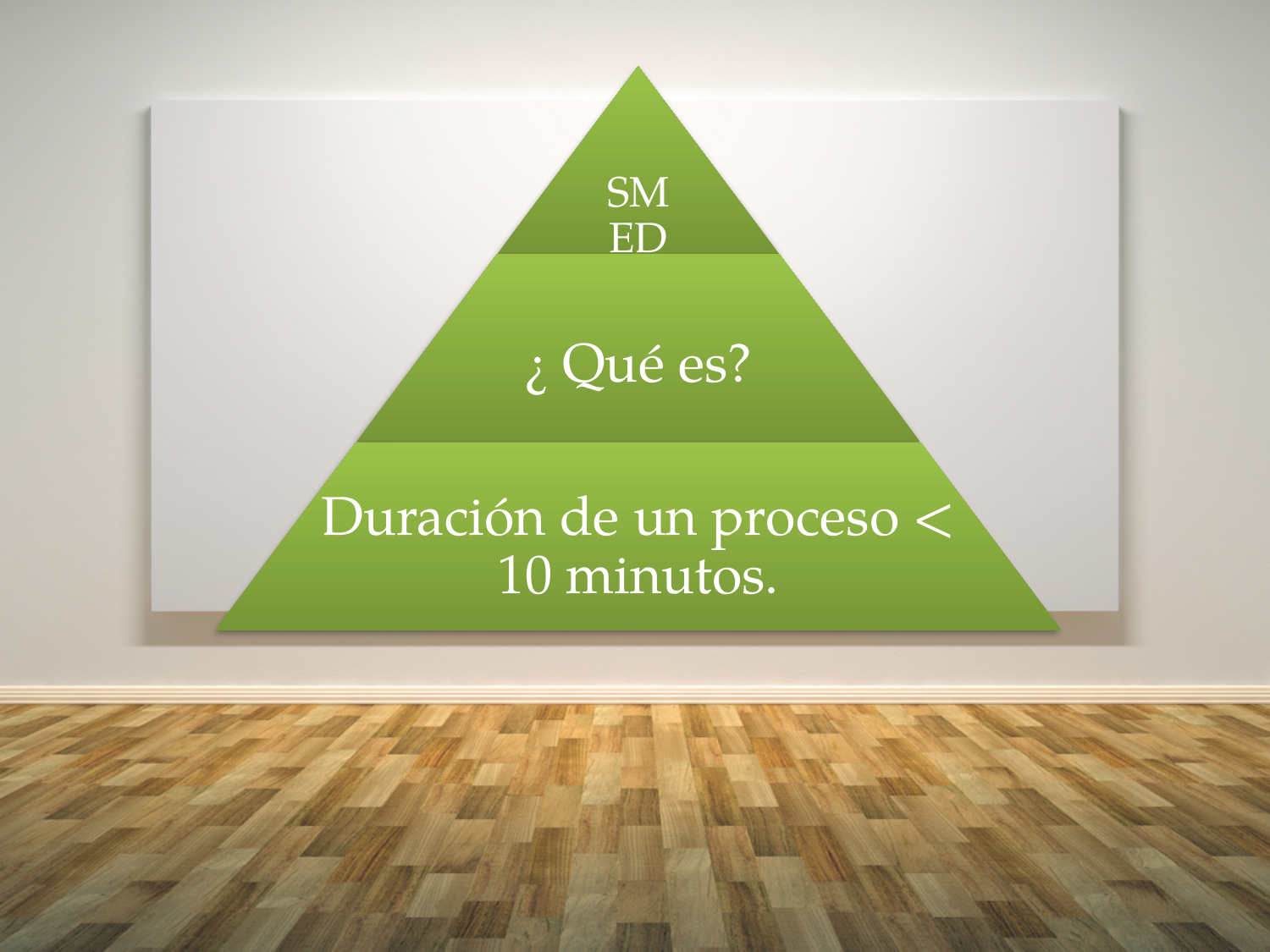

SMED
¿ Qué es?
Duración de un proceso < 10 minutos.